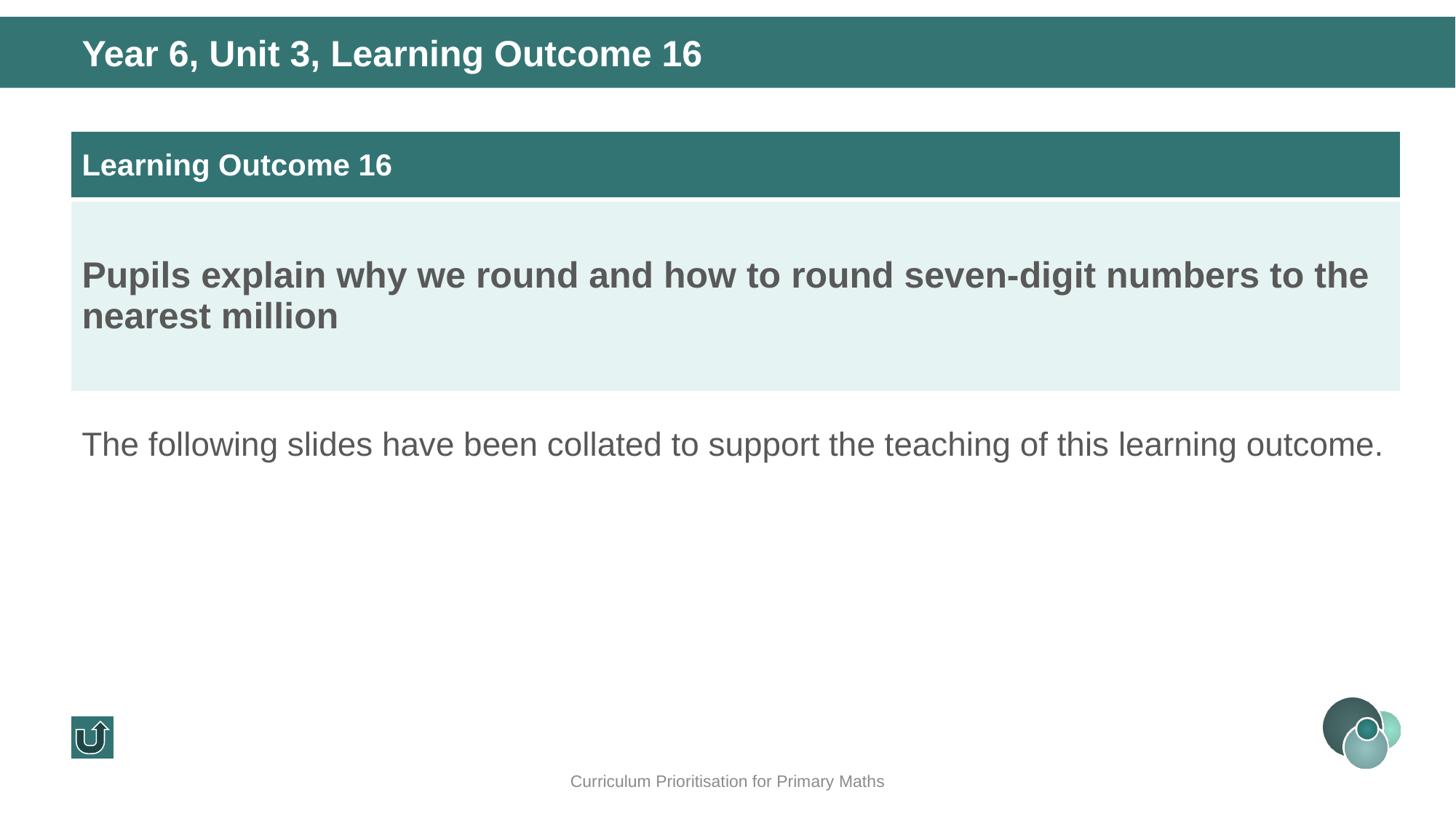

Year 6, Unit 3, Learning Outcome 16
| Learning Outcome 16 |
| --- |
| Pupils explain why we round and how to round seven-digit numbers to the nearest million |
The following slides have been collated to support the teaching of this learning outcome.

Curriculum Prioritisation for Primary Maths